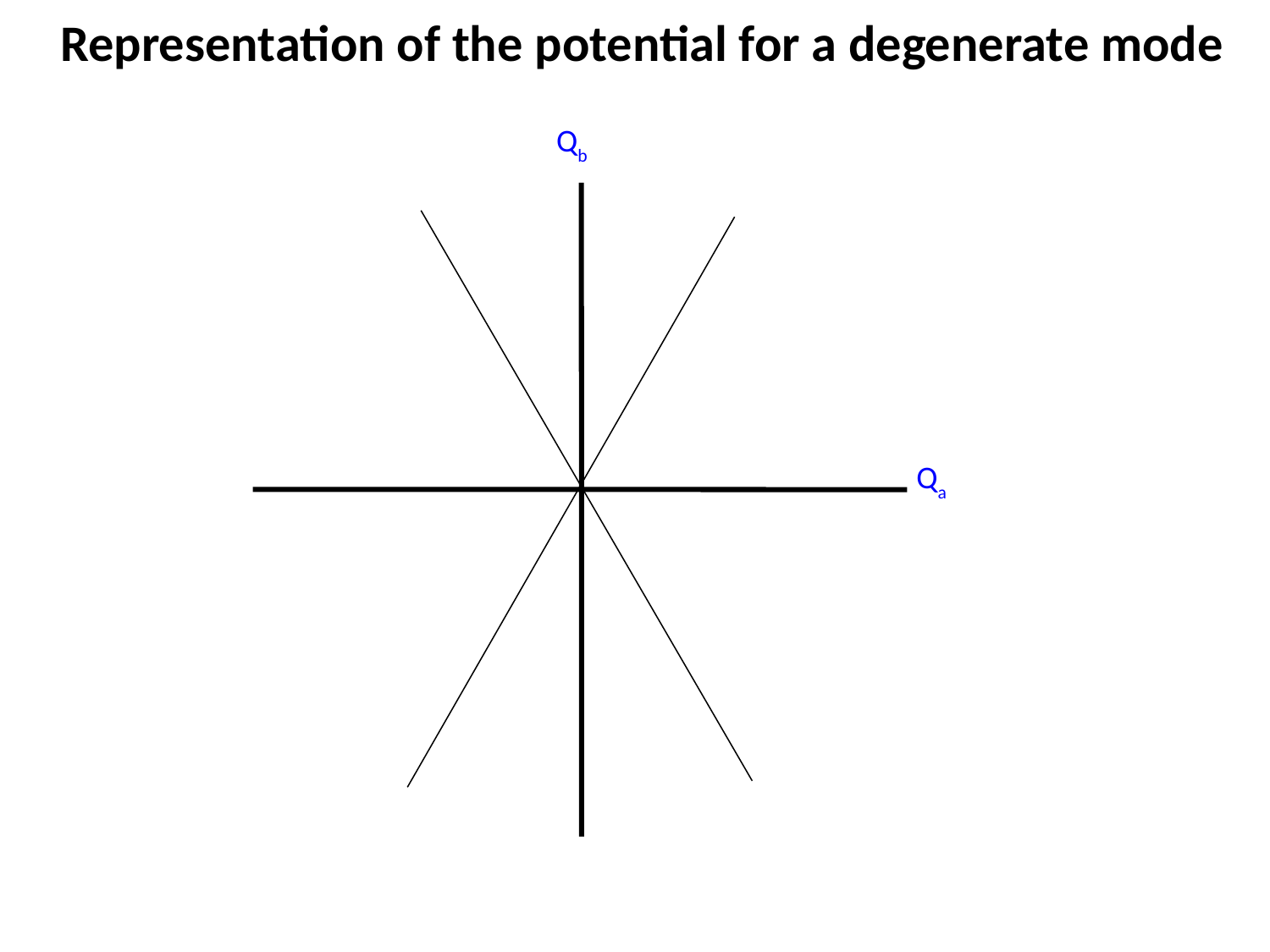

Representation of the potential for a degenerate mode

Qb

Qa